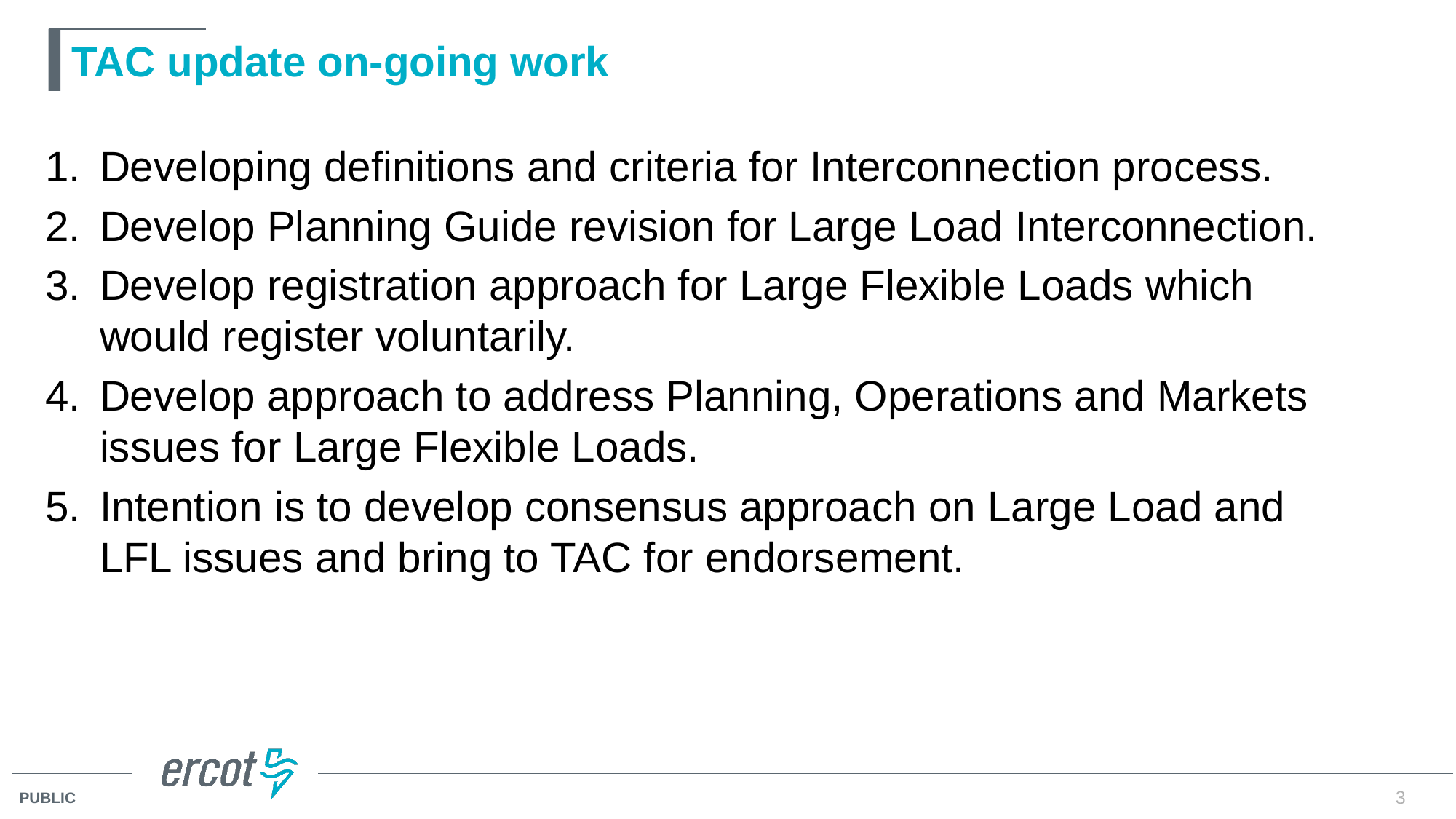

# TAC update on-going work
Developing definitions and criteria for Interconnection process.
Develop Planning Guide revision for Large Load Interconnection.
Develop registration approach for Large Flexible Loads which would register voluntarily.
Develop approach to address Planning, Operations and Markets issues for Large Flexible Loads.
Intention is to develop consensus approach on Large Load and LFL issues and bring to TAC for endorsement.

3